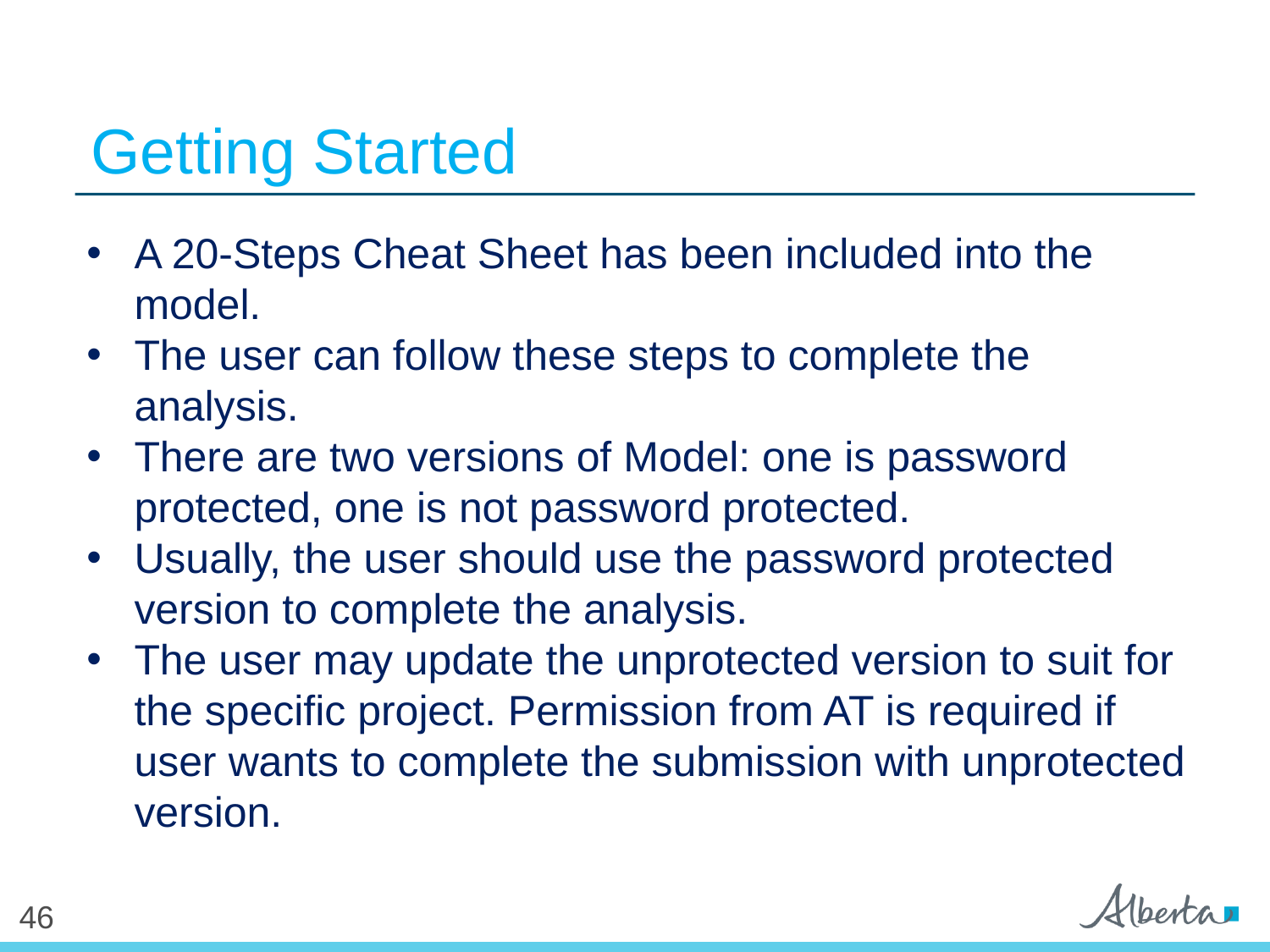

Getting Started
A 20-Steps Cheat Sheet has been included into the model.
The user can follow these steps to complete the analysis.
There are two versions of Model: one is password protected, one is not password protected.
Usually, the user should use the password protected version to complete the analysis.
The user may update the unprotected version to suit for the specific project. Permission from AT is required if user wants to complete the submission with unprotected version.
46